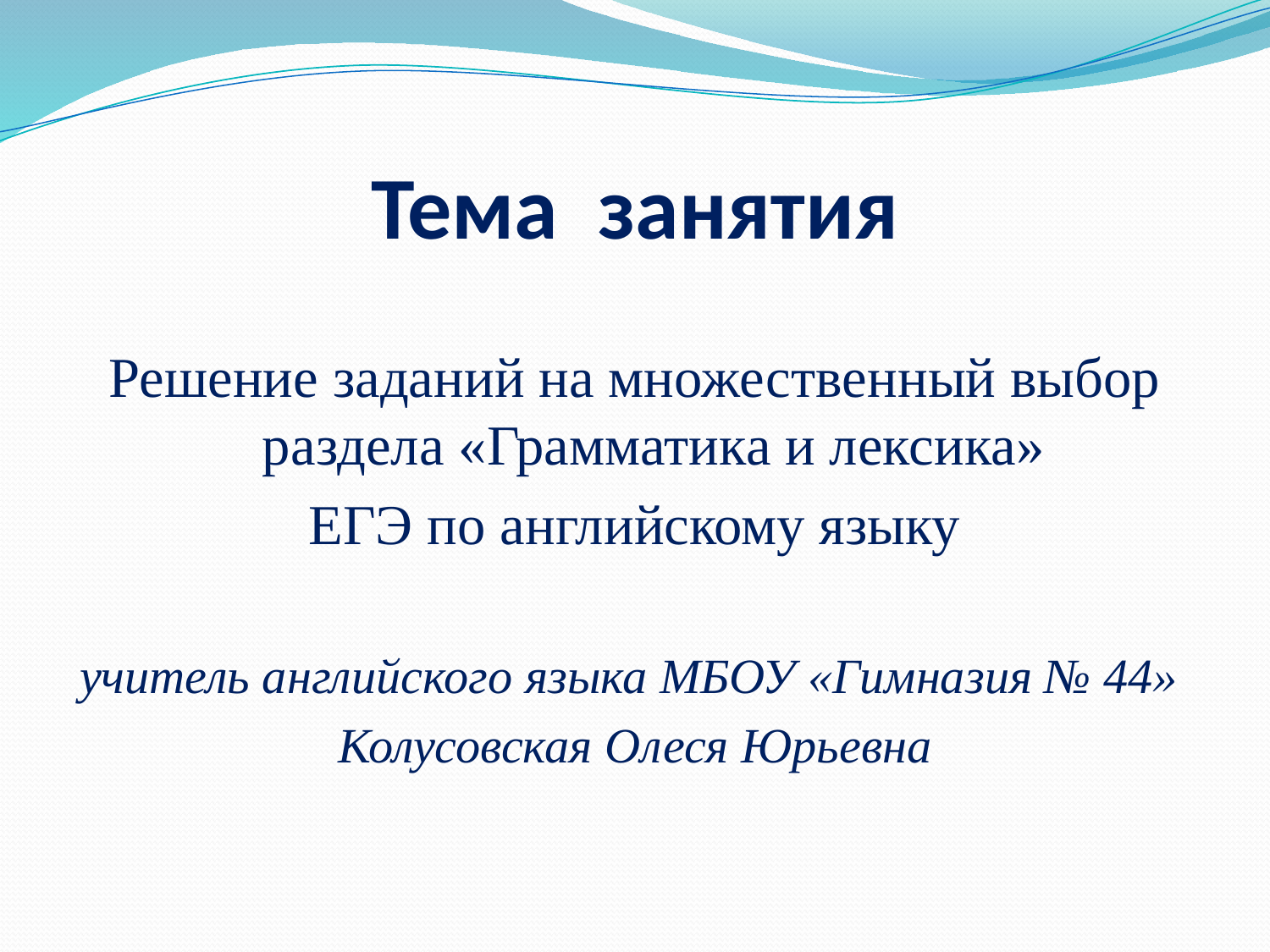

# Тема  занятия

Решение заданий на множественный выбор раздела «Грамматика и лексика»
ЕГЭ по английскому языку

учитель английского языка МБОУ «Гимназия № 44»
Колусовская Олеся Юрьевна